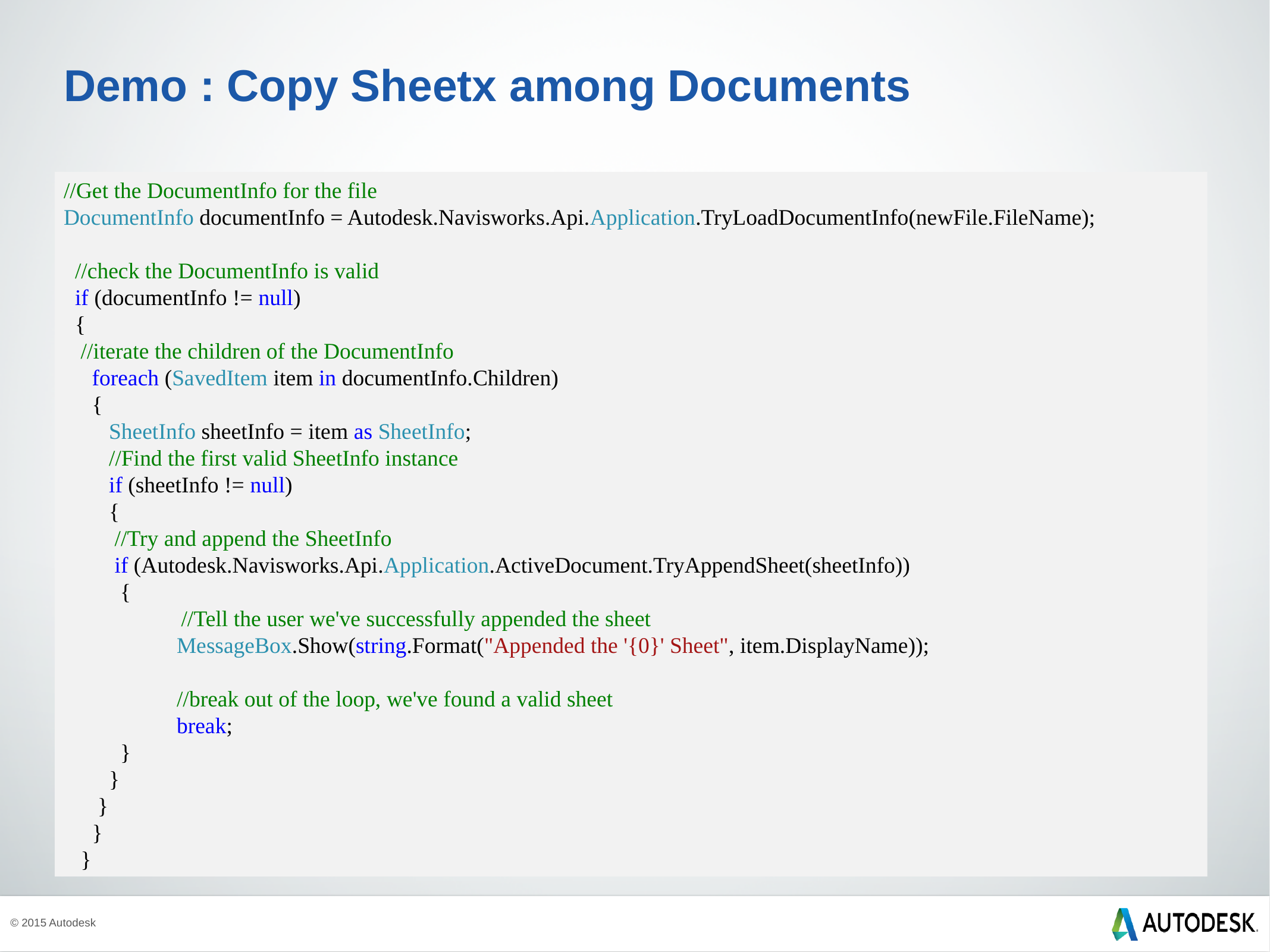

# Demo : Copy Sheetx among Documents
//Get the DocumentInfo for the file
DocumentInfo documentInfo = Autodesk.Navisworks.Api.Application.TryLoadDocumentInfo(newFile.FileName);

  //check the DocumentInfo is valid
  if (documentInfo != null)
  {
   //iterate the children of the DocumentInfo
     foreach (SavedItem item in documentInfo.Children)
     {
        SheetInfo sheetInfo = item as SheetInfo;
        //Find the first valid SheetInfo instance
        if (sheetInfo != null)
        {
         //Try and append the SheetInfo
         if (Autodesk.Navisworks.Api.Application.ActiveDocument.TryAppendSheet(sheetInfo))
          {
	     //Tell the user we've successfully appended the sheet
                    MessageBox.Show(string.Format("Appended the '{0}' Sheet", item.DisplayName));

                    //break out of the loop, we've found a valid sheet
                    break;
          }
        }
      }
     }
   }